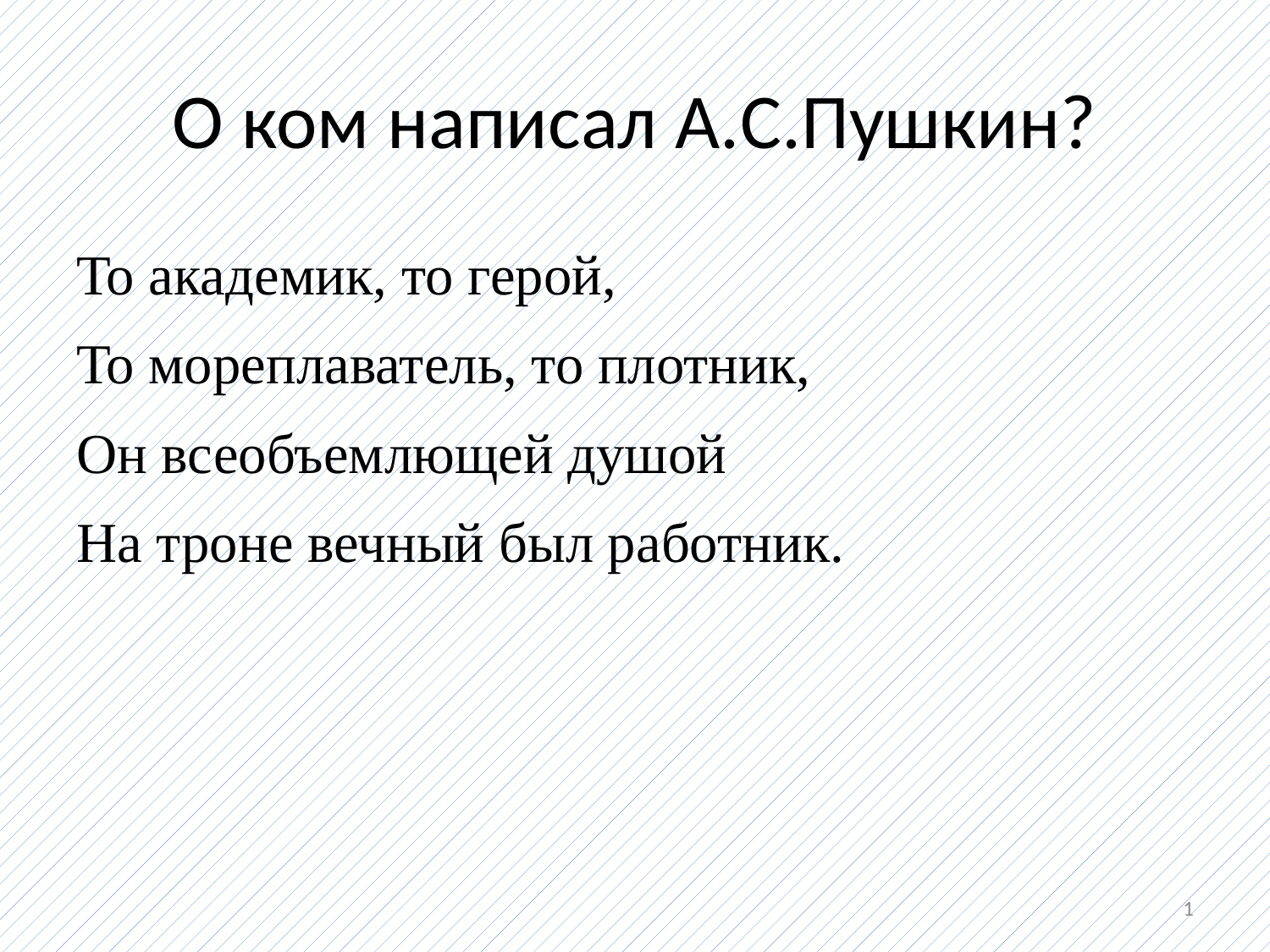

# О ком написал А.С.Пушкин?
То академик, то герой,
То мореплаватель, то плотник,
Он всеобъемлющей душой
На троне вечный был работник.
1